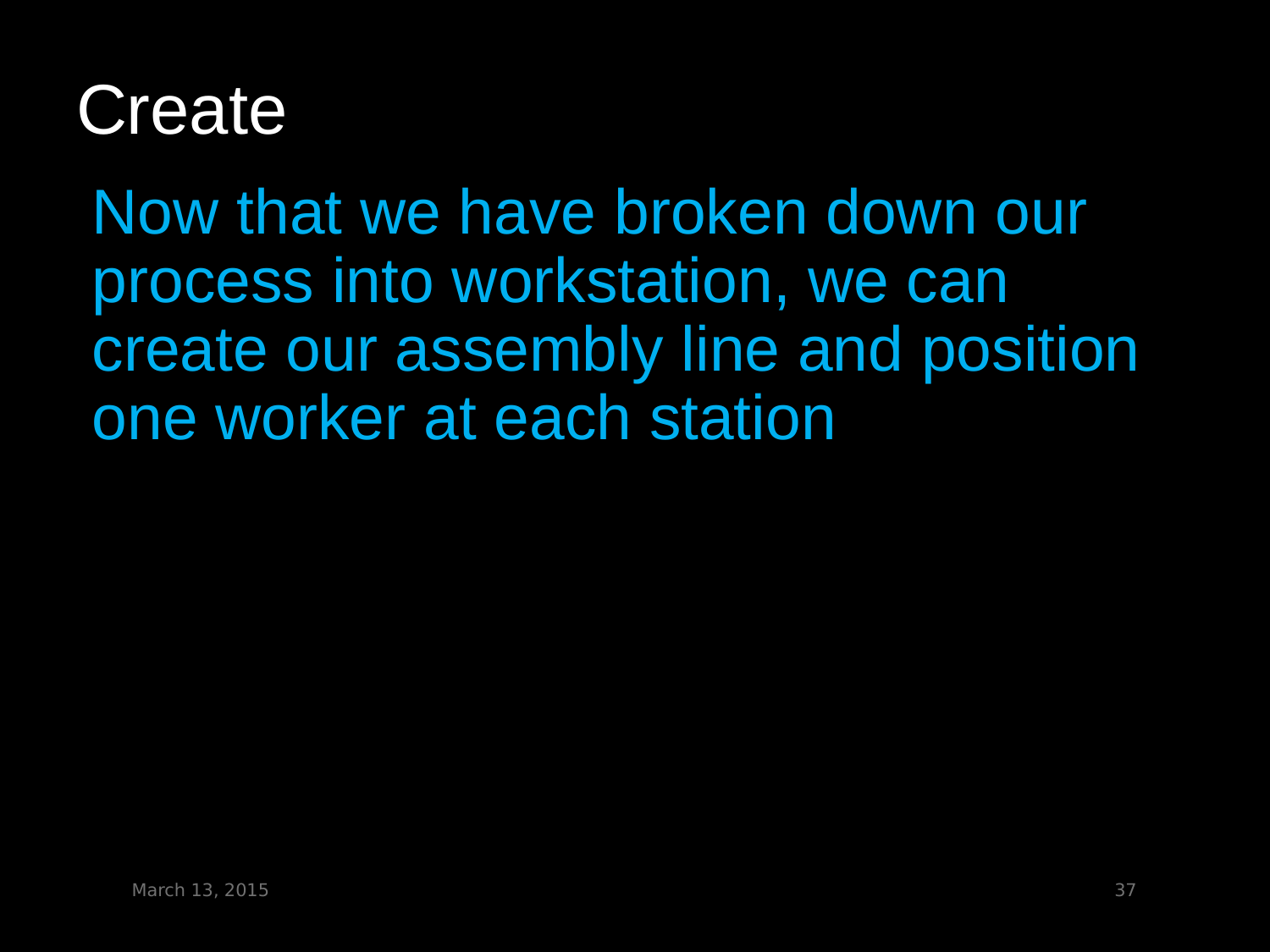

# Create
Now that we have broken down our process into workstation, we can create our assembly line and position one worker at each station

March 13, 2015
37